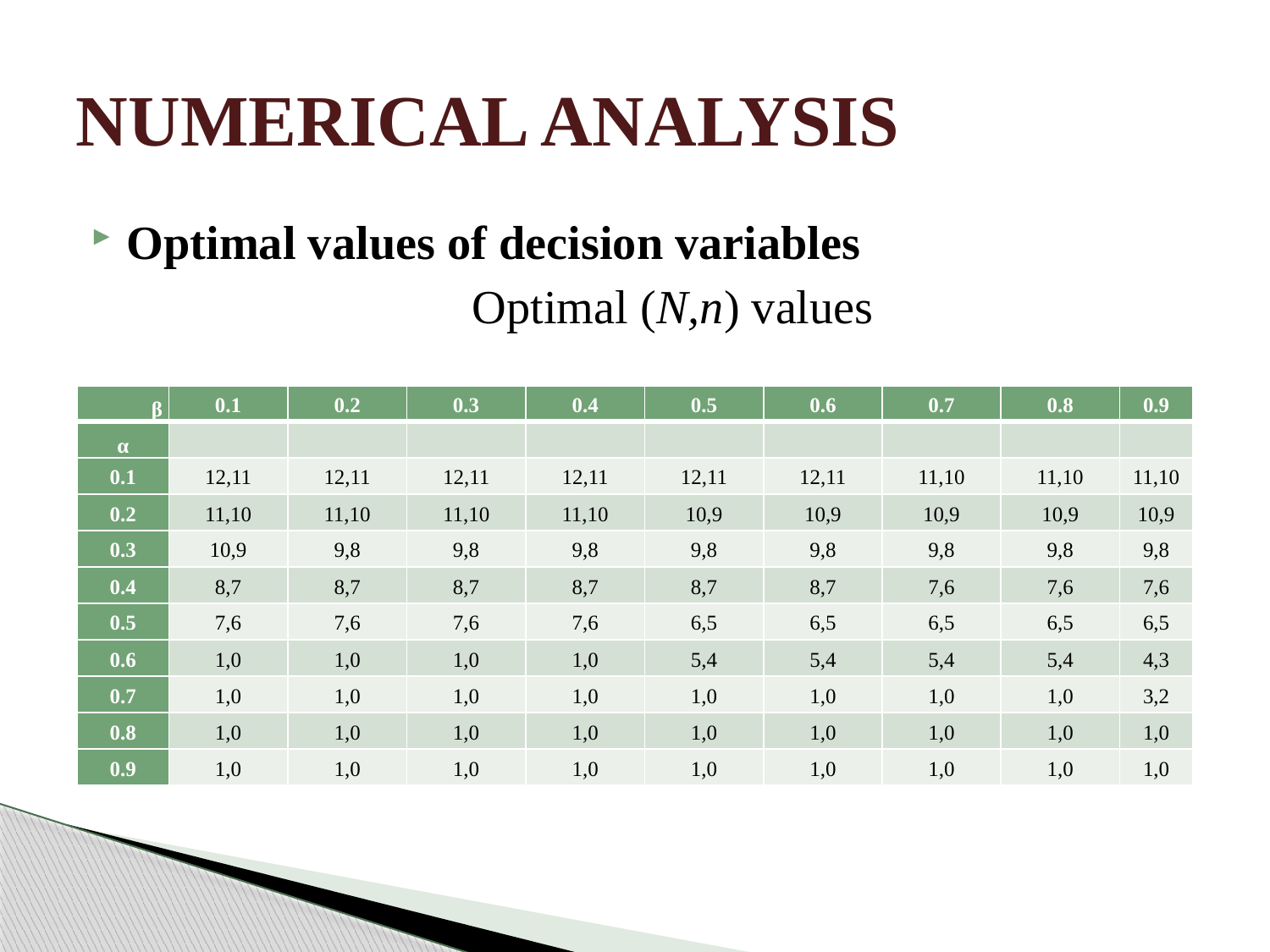

# NUMERICAL ANALYSIS
Optimal values of decision variables
			Optimal (N,n) values
| β | 0.1 | 0.2 | 0.3 | 0.4 | 0.5 | 0.6 | 0.7 | 0.8 | 0.9 |
| --- | --- | --- | --- | --- | --- | --- | --- | --- | --- |
| α |  |  |  |  |  |  |  |  |  |
| 0.1 | 12,11 | 12,11 | 12,11 | 12,11 | 12,11 | 12,11 | 11,10 | 11,10 | 11,10 |
| 0.2 | 11,10 | 11,10 | 11,10 | 11,10 | 10,9 | 10,9 | 10,9 | 10,9 | 10,9 |
| 0.3 | 10,9 | 9,8 | 9,8 | 9,8 | 9,8 | 9,8 | 9,8 | 9,8 | 9,8 |
| 0.4 | 8,7 | 8,7 | 8,7 | 8,7 | 8,7 | 8,7 | 7,6 | 7,6 | 7,6 |
| 0.5 | 7,6 | 7,6 | 7,6 | 7,6 | 6,5 | 6,5 | 6,5 | 6,5 | 6,5 |
| 0.6 | 1,0 | 1,0 | 1,0 | 1,0 | 5,4 | 5,4 | 5,4 | 5,4 | 4,3 |
| 0.7 | 1,0 | 1,0 | 1,0 | 1,0 | 1,0 | 1,0 | 1,0 | 1,0 | 3,2 |
| 0.8 | 1,0 | 1,0 | 1,0 | 1,0 | 1,0 | 1,0 | 1,0 | 1,0 | 1,0 |
| 0.9 | 1,0 | 1,0 | 1,0 | 1,0 | 1,0 | 1,0 | 1,0 | 1,0 | 1,0 |